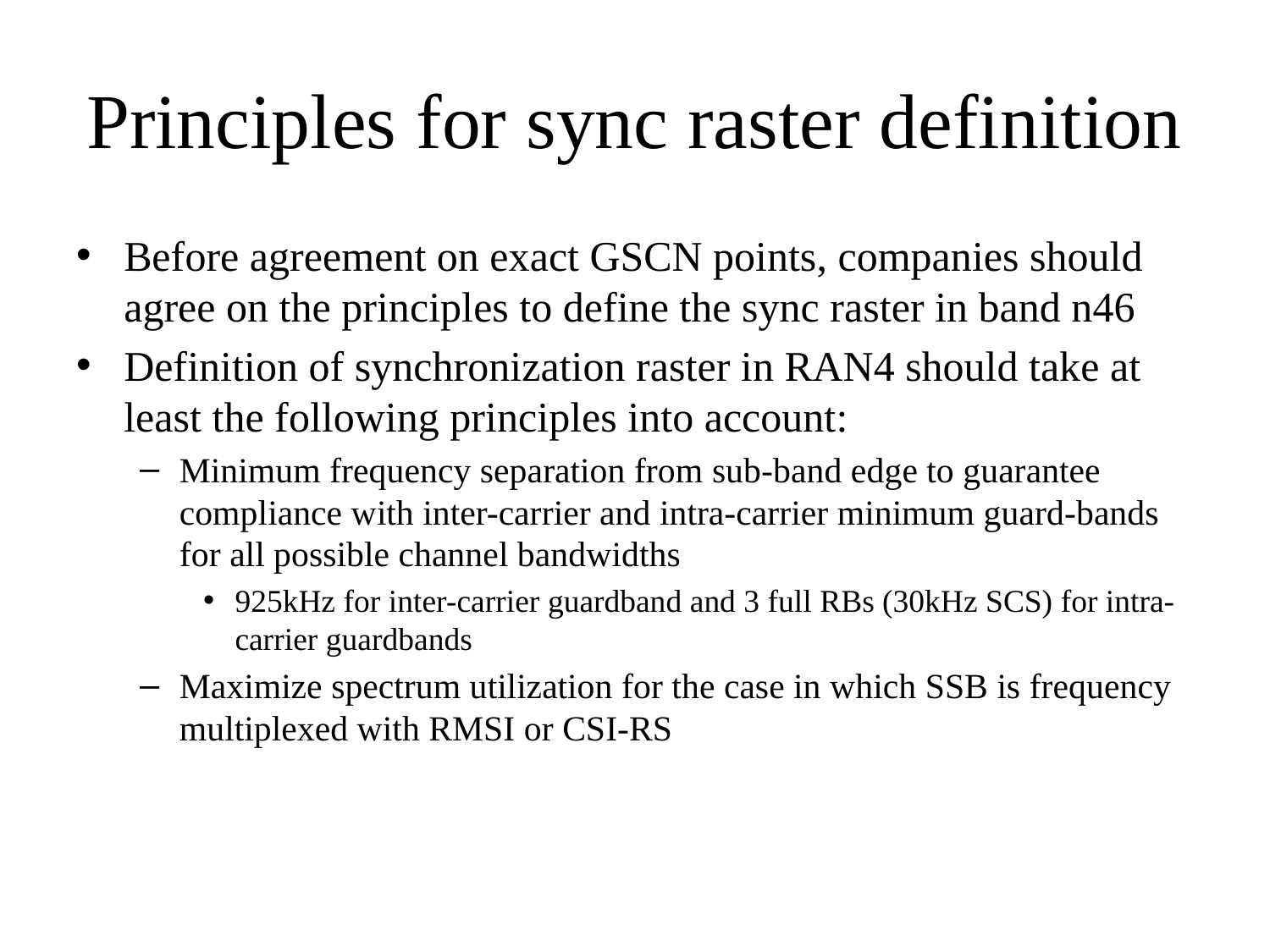

# Principles for sync raster definition
Before agreement on exact GSCN points, companies should agree on the principles to define the sync raster in band n46
Definition of synchronization raster in RAN4 should take at least the following principles into account:
Minimum frequency separation from sub-band edge to guarantee compliance with inter-carrier and intra-carrier minimum guard-bands for all possible channel bandwidths
925kHz for inter-carrier guardband and 3 full RBs (30kHz SCS) for intra-carrier guardbands
Maximize spectrum utilization for the case in which SSB is frequency multiplexed with RMSI or CSI-RS